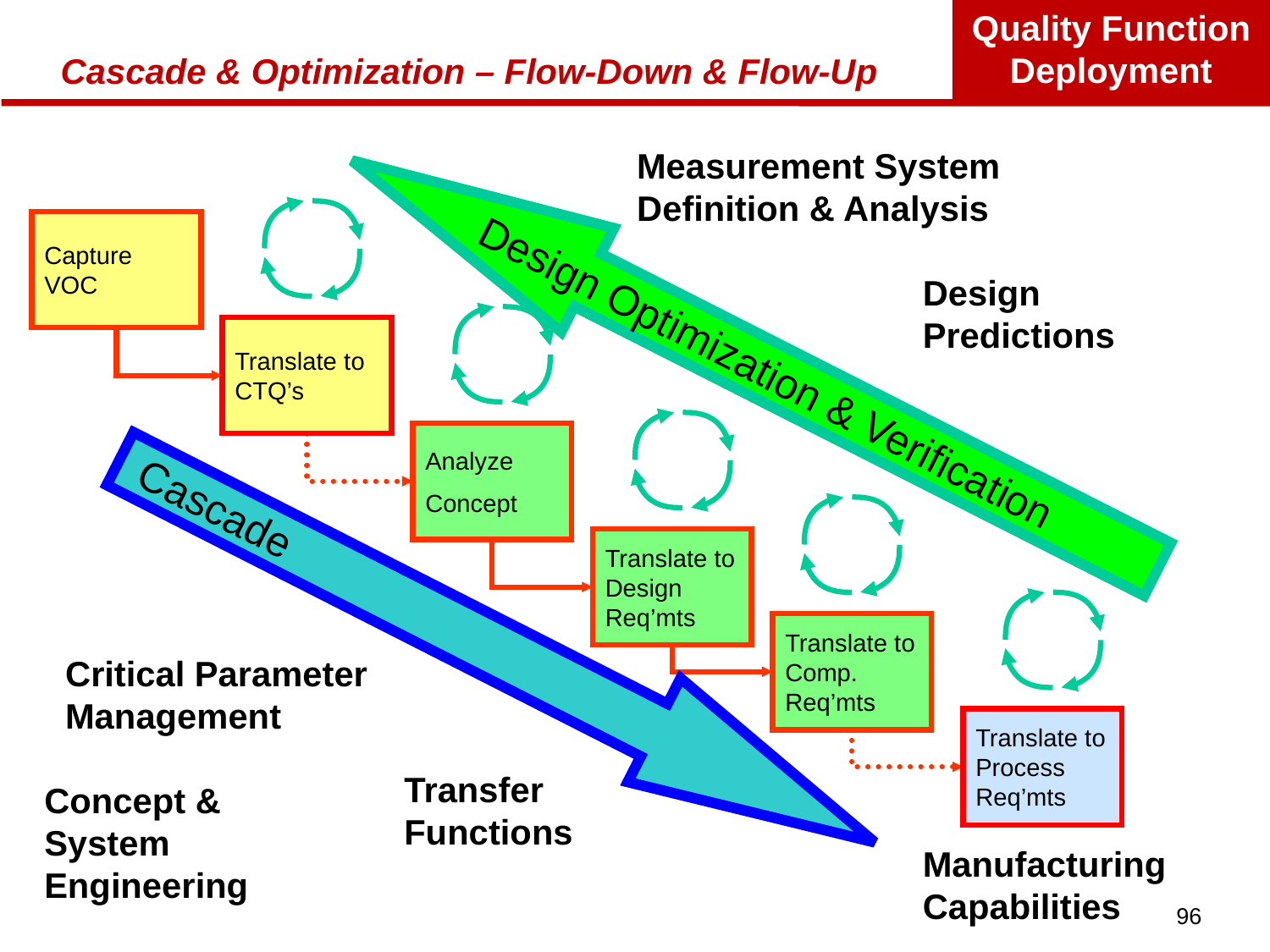

# Cascade & Optimization – Flow-Down & Flow-Up
Measurement System Definition & Analysis

Capture VOC
Translate to CTQ’s

Design Predictions
Design Optimization & Verification

Analyze
Concept

Translate to Design Req’mts
Translate to Comp. Req’mts

 Cascade

Translate to Process Req’mts

Critical Parameter Management
Transfer Functions
Concept & System Engineering
Manufacturing Capabilities